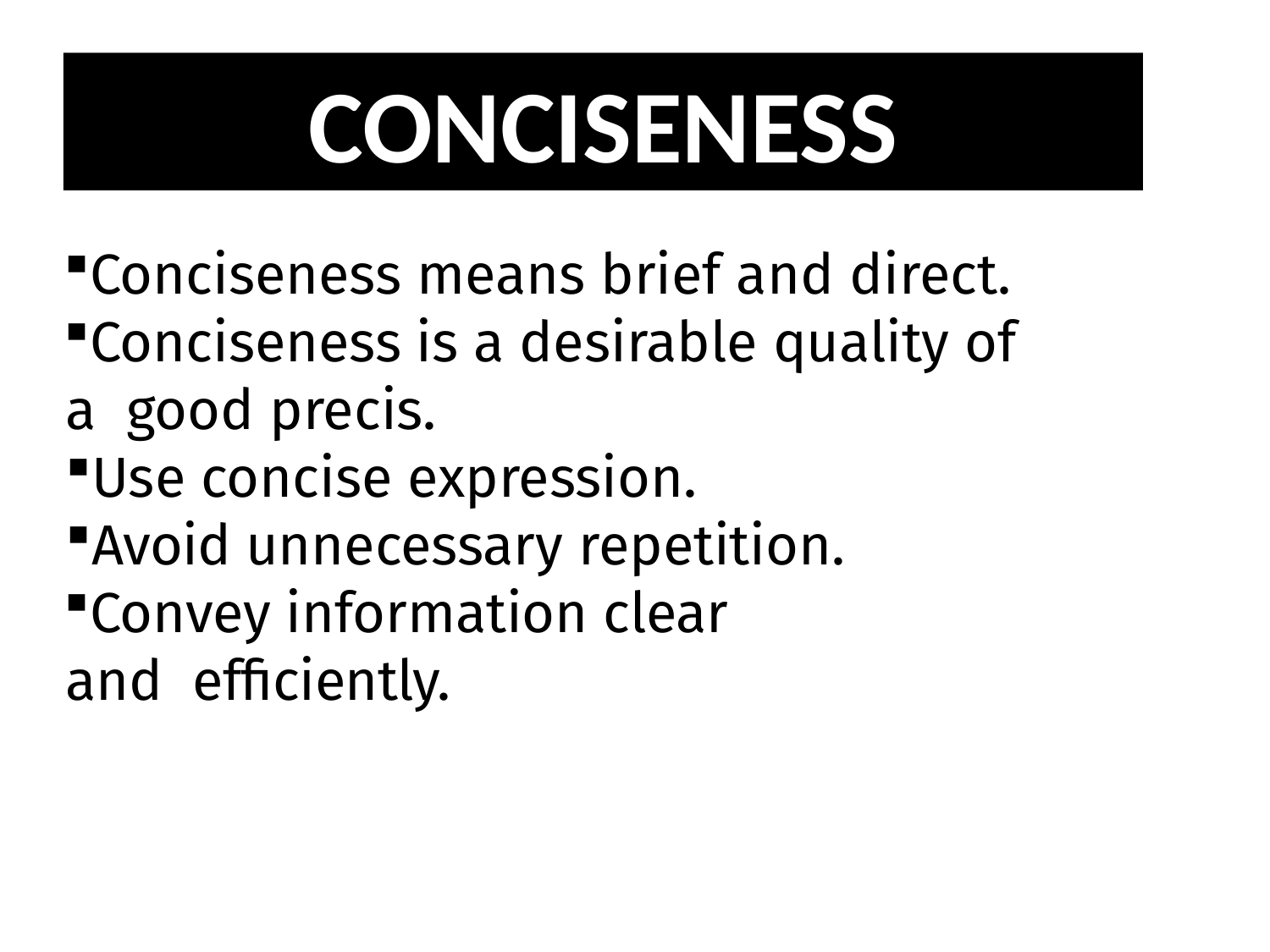

CONCISENESS
Conciseness means brief and direct.
Conciseness is a desirable quality of a  good precis.
Use concise expression.
Avoid unnecessary repetition.
Convey information clear and  efficiently.